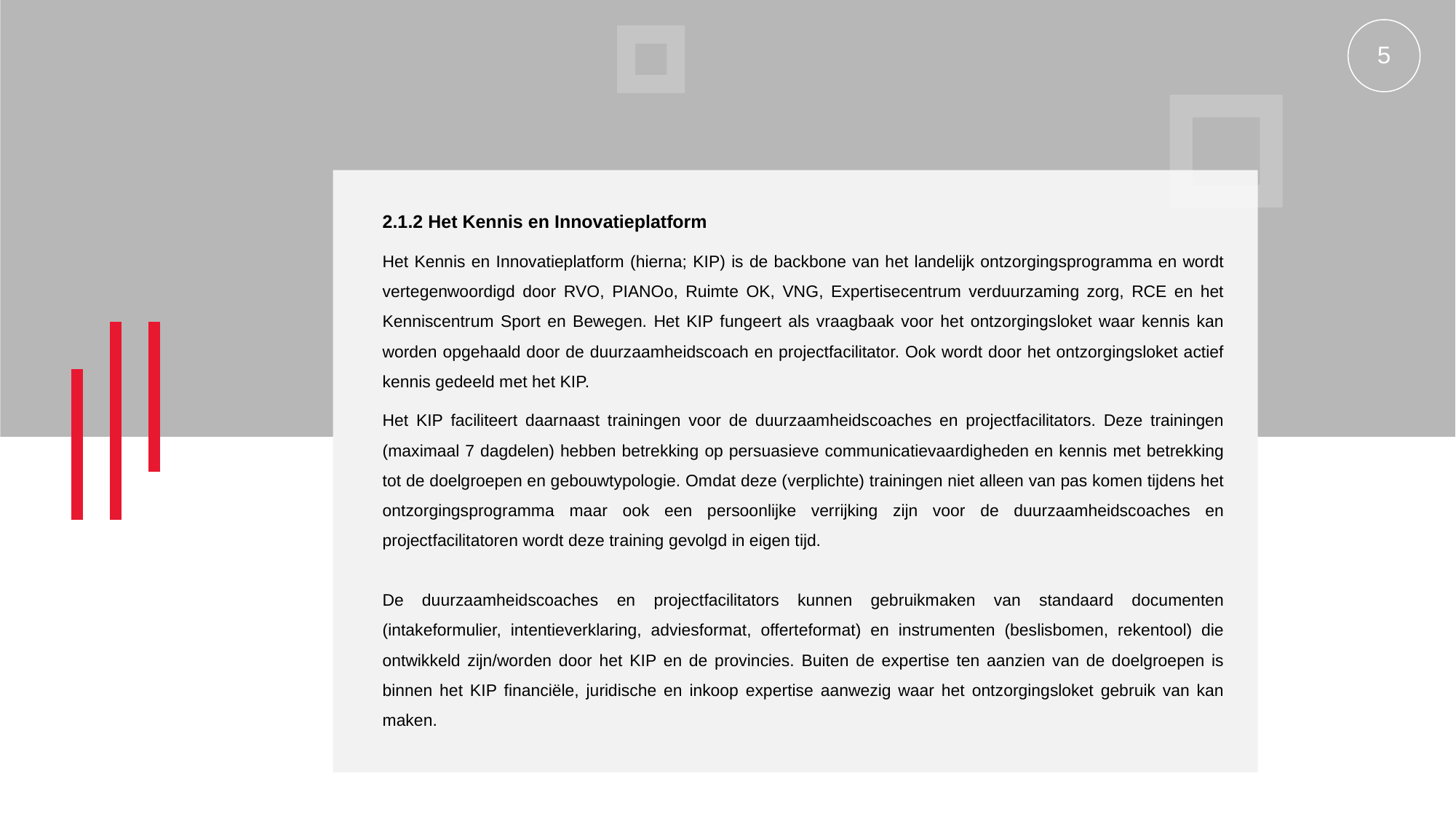

5

2.1.2 Het Kennis en Innovatieplatform
Het Kennis en Innovatieplatform (hierna; KIP) is de backbone van het landelijk ontzorgingsprogramma en wordt vertegenwoordigd door RVO, PIANOo, Ruimte OK, VNG, Expertisecentrum verduurzaming zorg, RCE en het Kenniscentrum Sport en Bewegen. Het KIP fungeert als vraagbaak voor het ontzorgingsloket waar kennis kan worden opgehaald door de duurzaamheidscoach en projectfacilitator. Ook wordt door het ontzorgingsloket actief kennis gedeeld met het KIP.
Het KIP faciliteert daarnaast trainingen voor de duurzaamheidscoaches en projectfacilitators. Deze trainingen (maximaal 7 dagdelen) hebben betrekking op persuasieve communicatievaardigheden en kennis met betrekking tot de doelgroepen en gebouwtypologie. Omdat deze (verplichte) trainingen niet alleen van pas komen tijdens het ontzorgingsprogramma maar ook een persoonlijke verrijking zijn voor de duurzaamheidscoaches en projectfacilitatoren wordt deze training gevolgd in eigen tijd.

De duurzaamheidscoaches en projectfacilitators kunnen gebruikmaken van standaard documenten (intakeformulier, intentieverklaring, adviesformat, offerteformat) en instrumenten (beslisbomen, rekentool) die ontwikkeld zijn/worden door het KIP en de provincies. Buiten de expertise ten aanzien van de doelgroepen is binnen het KIP financiële, juridische en inkoop expertise aanwezig waar het ontzorgingsloket gebruik van kan maken.